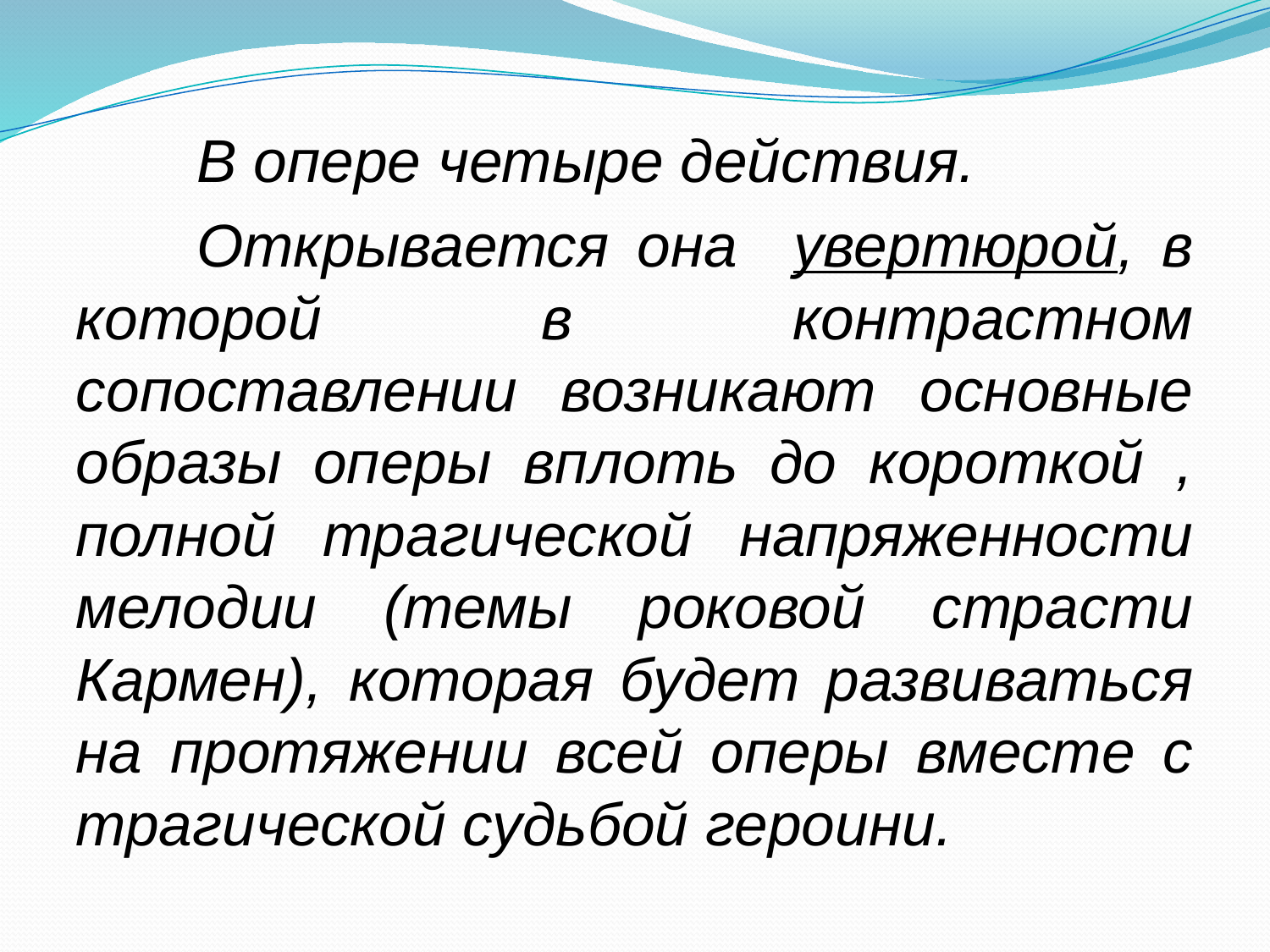

В опере четыре действия.
	Открывается она  увертюрой, в которой в контрастном сопоставлении возникают основные образы оперы вплоть до короткой , полной трагической напряженности мелодии (темы роковой страсти Кармен), которая будет развиваться на протяжении всей оперы вместе c трагической судьбой героини.